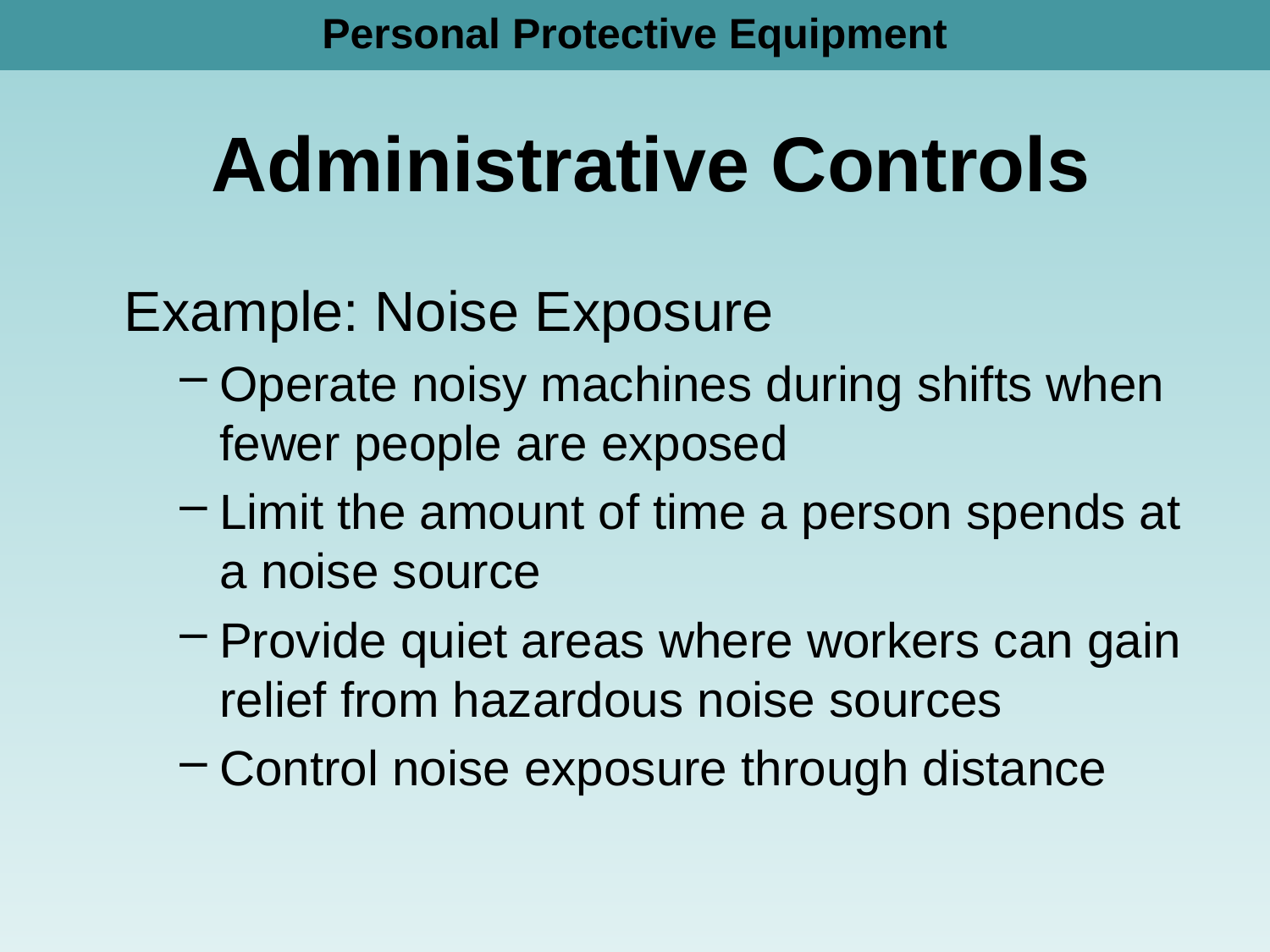

Personal Protective Equipment

# Administrative Controls
Example: Noise Exposure
Operate noisy machines during shifts when fewer people are exposed
Limit the amount of time a person spends at a noise source
Provide quiet areas where workers can gain relief from hazardous noise sources
Control noise exposure through distance